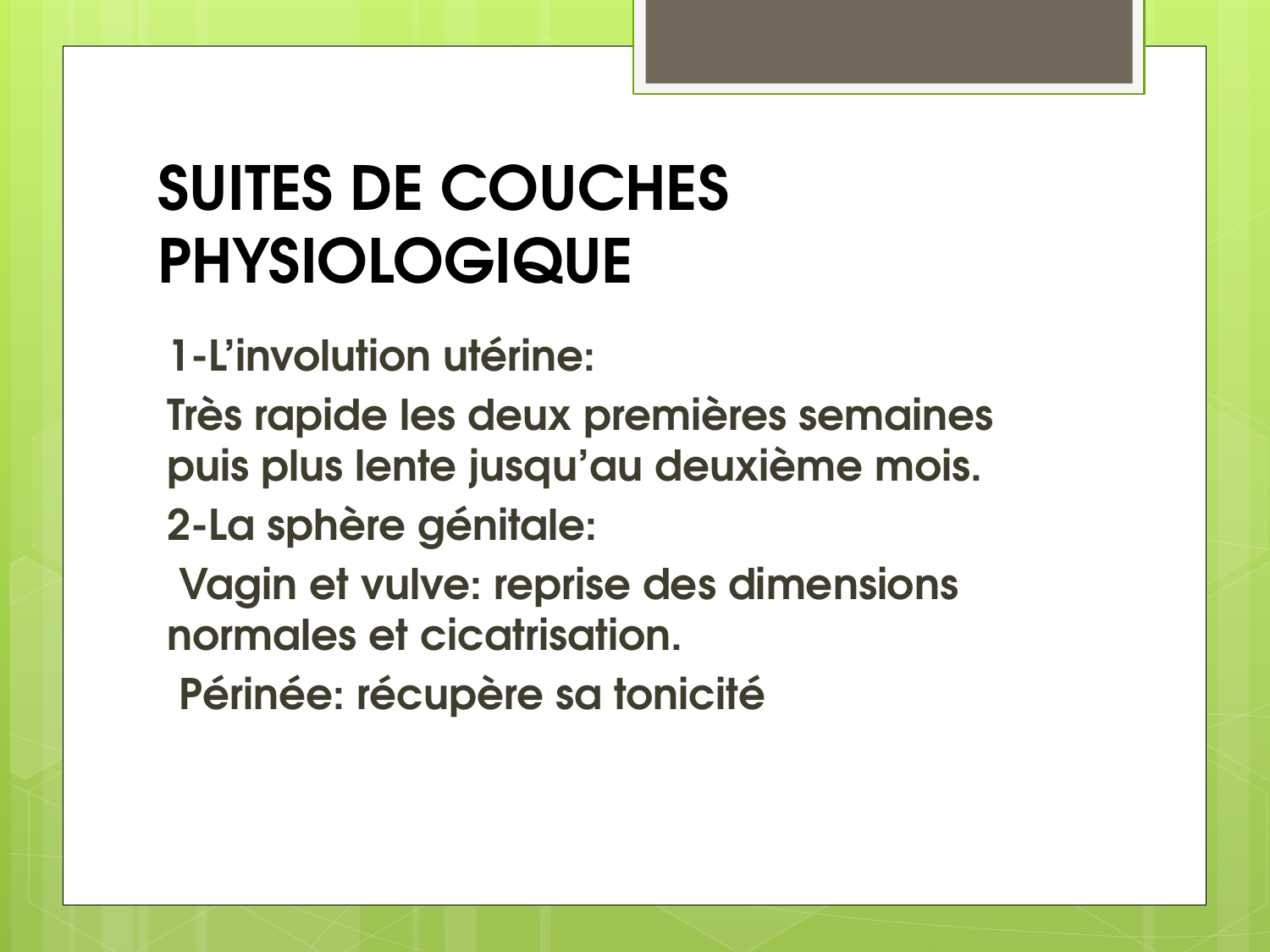

# SUITES DE COUCHES PHYSIOLOGIQUE
1-L’involution utérine:
Très rapide les deux premières semaines puis plus lente jusqu’au deuxième mois.
2-La sphère génitale:
 Vagin et vulve: reprise des dimensions normales et cicatrisation.
 Périnée: récupère sa tonicité